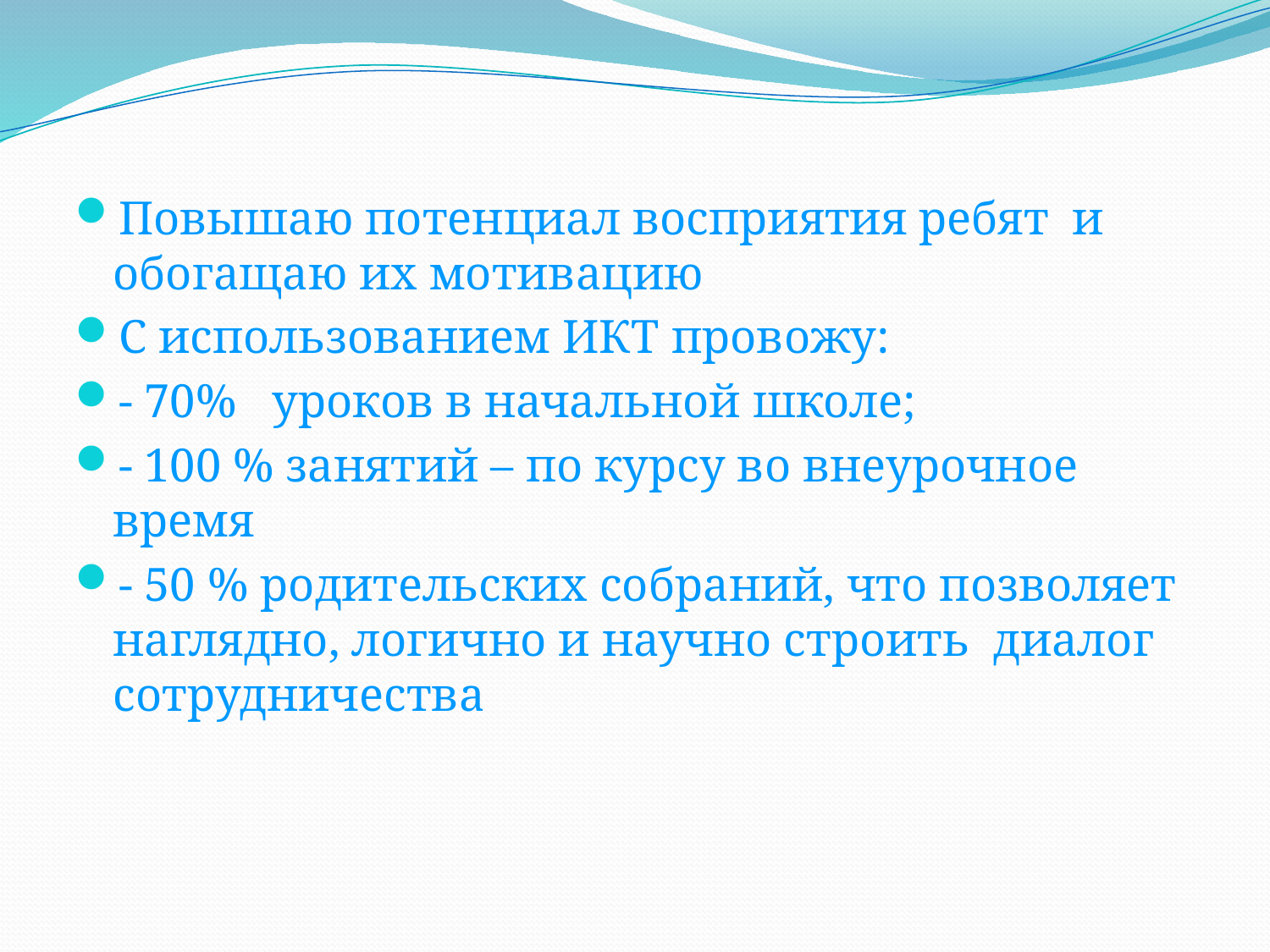

Повышаю потенциал восприятия ребят  и обогащаю их мотивацию
С использованием ИКТ провожу:
- 70%   уроков в начальной школе;
- 100 % занятий – по курсу во внеурочное время
- 50 % родительских собраний, что позволяет наглядно, логично и научно строить  диалог сотрудничества